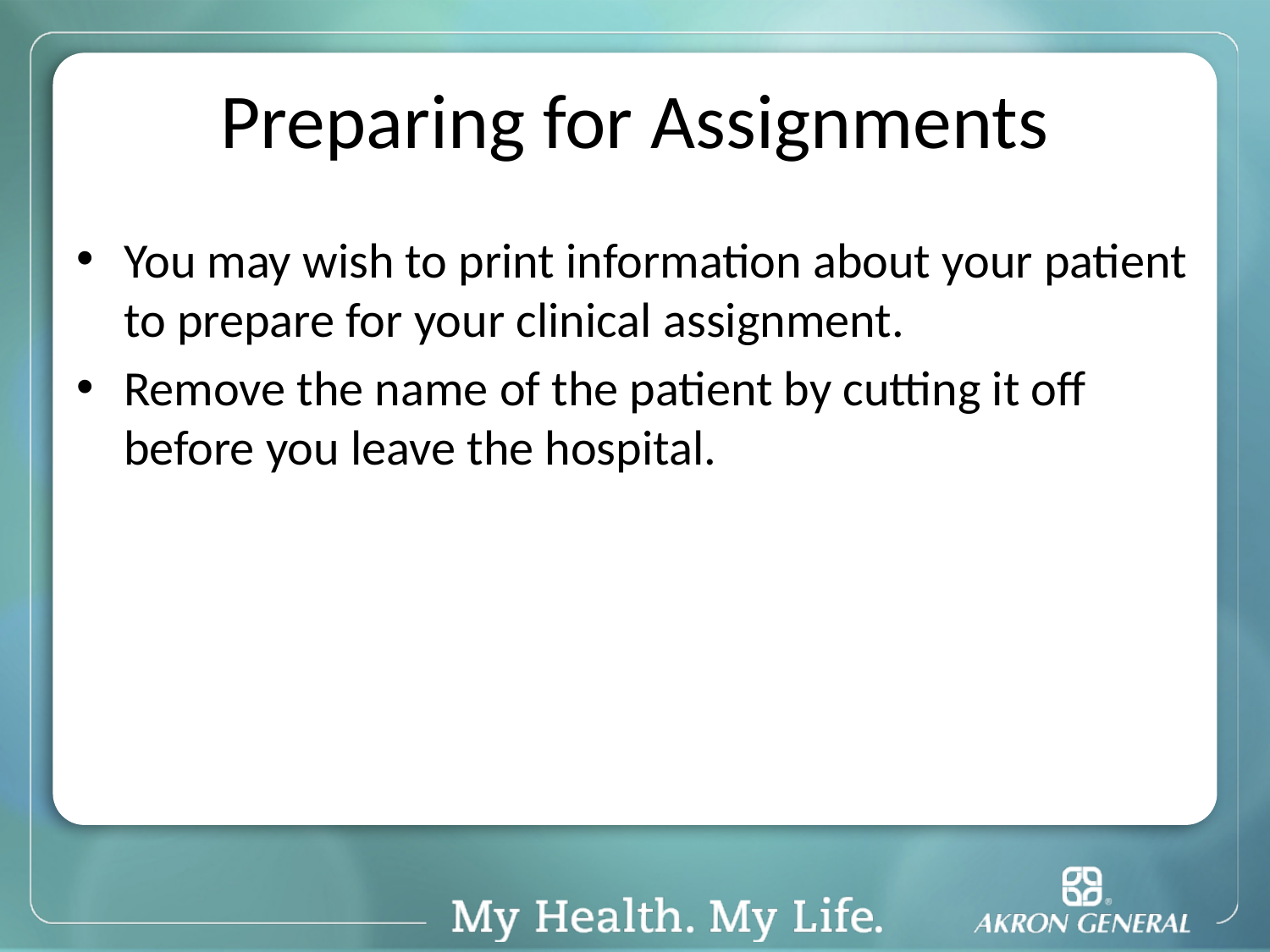

# Preparing for Assignments
You may wish to print information about your patient to prepare for your clinical assignment.
Remove the name of the patient by cutting it off before you leave the hospital.